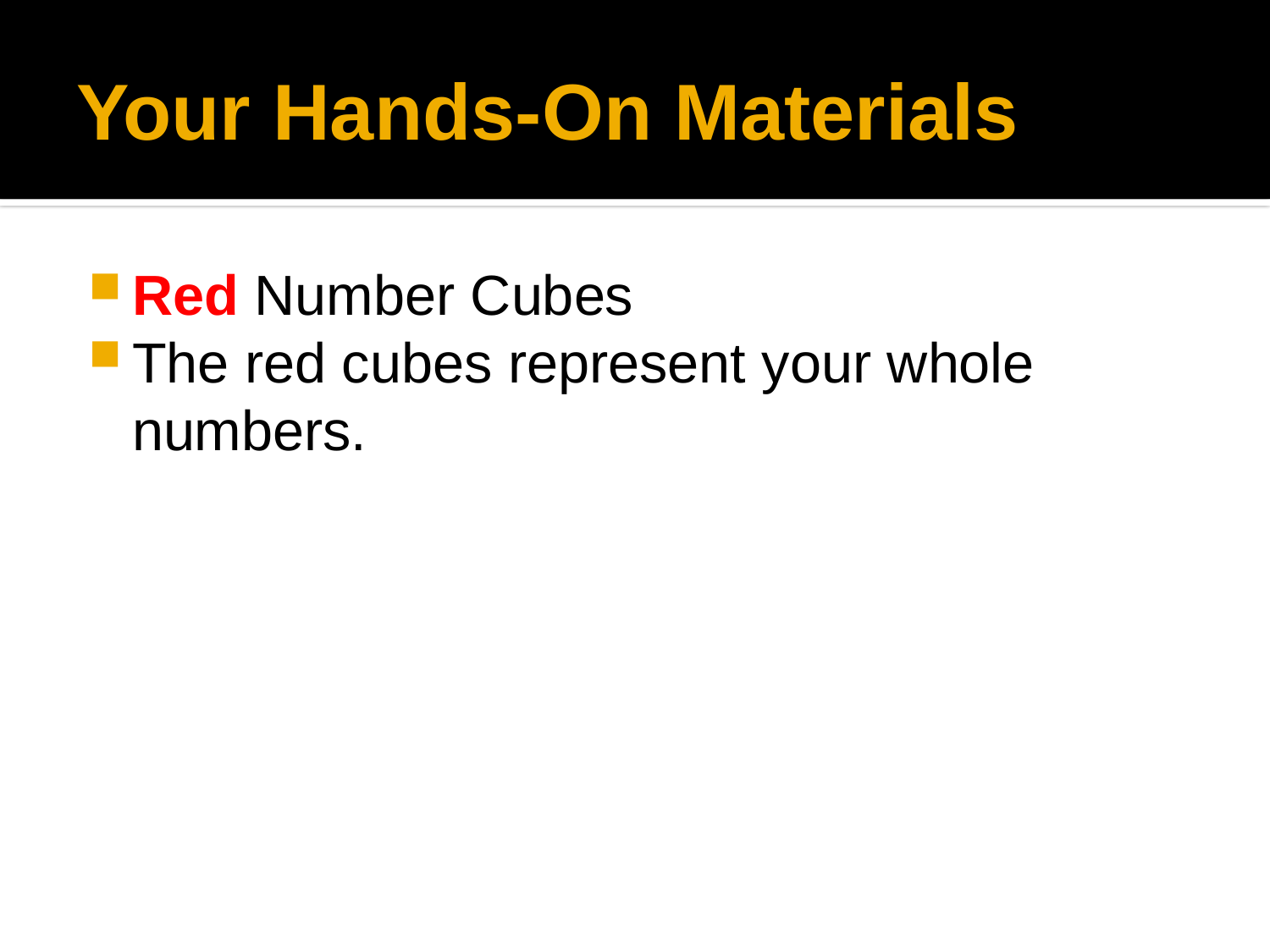

# Your Hands-On Materials
Red Number Cubes
The red cubes represent your whole numbers.